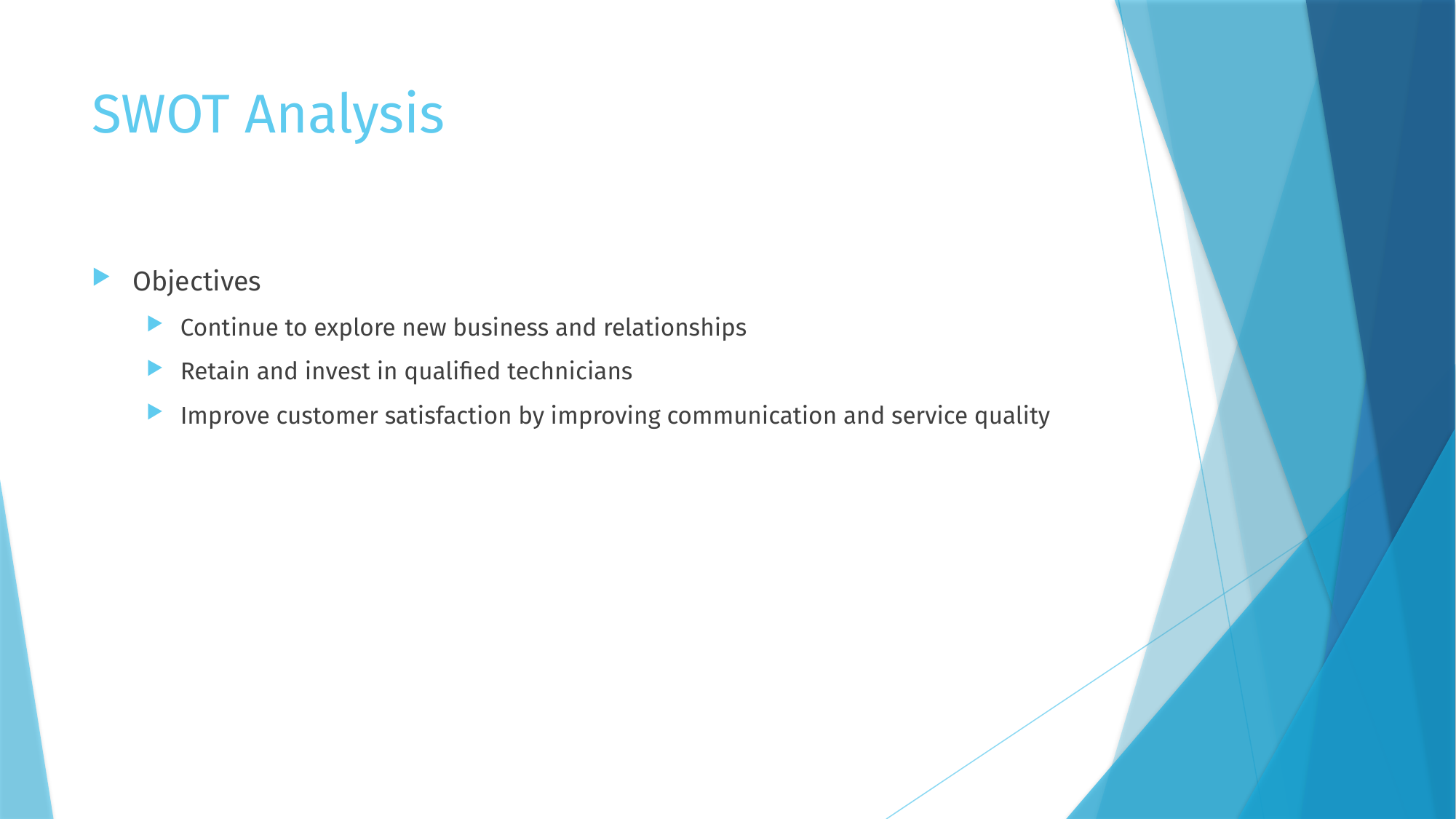

# SWOT Analysis
Objectives
Continue to explore new business and relationships
Retain and invest in qualified technicians
Improve customer satisfaction by improving communication and service quality